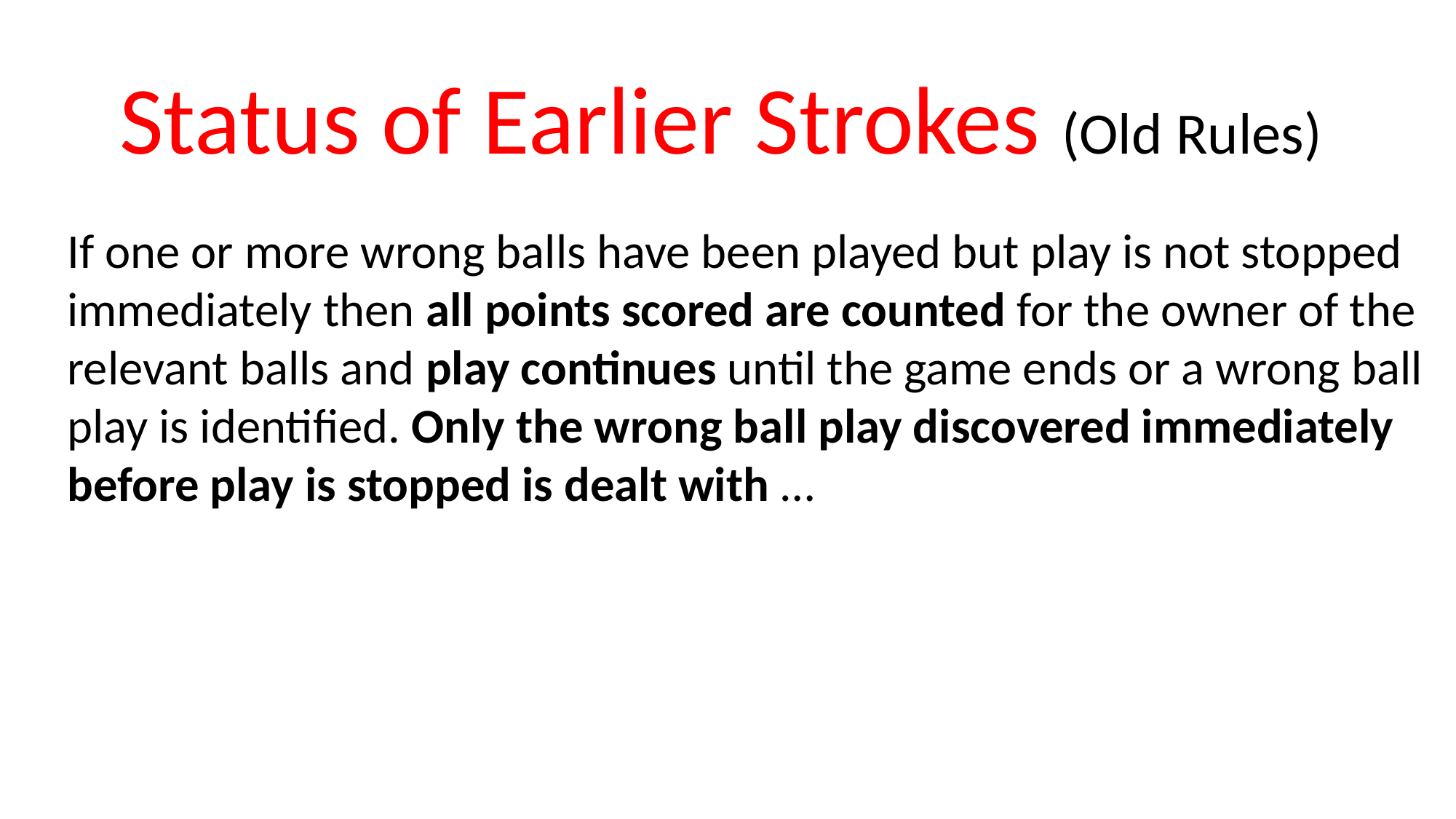

# Status of Earlier Strokes (Old Rules)
If one or more wrong balls have been played but play is not stopped immediately then all points scored are counted for the owner of the relevant balls and play continues until the game ends or a wrong ball play is identified. Only the wrong ball play discovered immediately before play is stopped is dealt with …